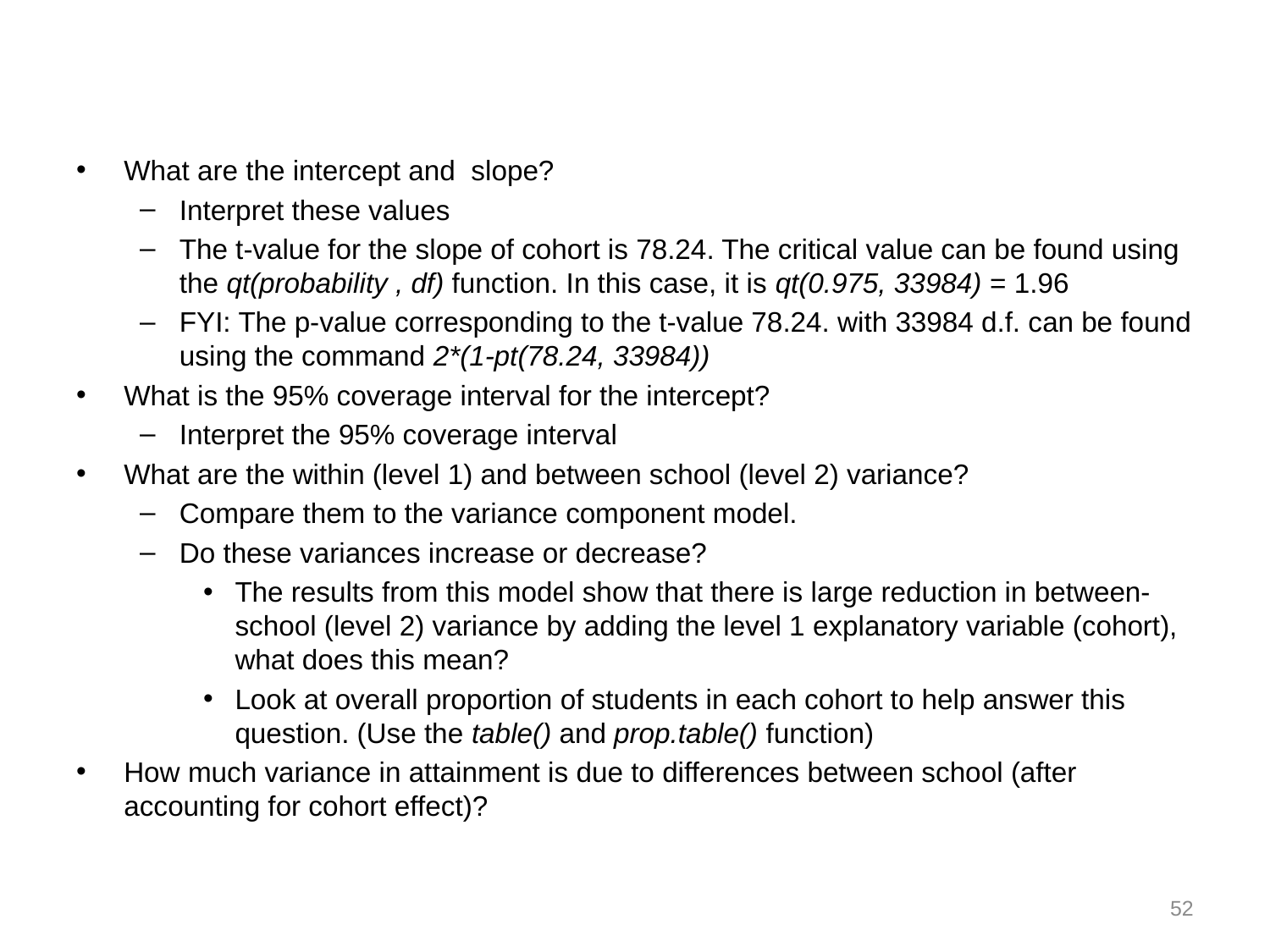

#
What are the intercept and  slope?
Interpret these values
The t-value for the slope of cohort is 78.24. The critical value can be found using the qt(probability , df) function. In this case, it is qt(0.975, 33984) = 1.96
FYI: The p-value corresponding to the t-value 78.24. with 33984 d.f. can be found using the command 2*(1-pt(78.24, 33984))
What is the 95% coverage interval for the intercept?
Interpret the 95% coverage interval
What are the within (level 1) and between school (level 2) variance?
Compare them to the variance component model.
Do these variances increase or decrease?
The results from this model show that there is large reduction in between-school (level 2) variance by adding the level 1 explanatory variable (cohort), what does this mean?
Look at overall proportion of students in each cohort to help answer this question. (Use the table() and prop.table() function)
How much variance in attainment is due to differences between school (after accounting for cohort effect)?
52